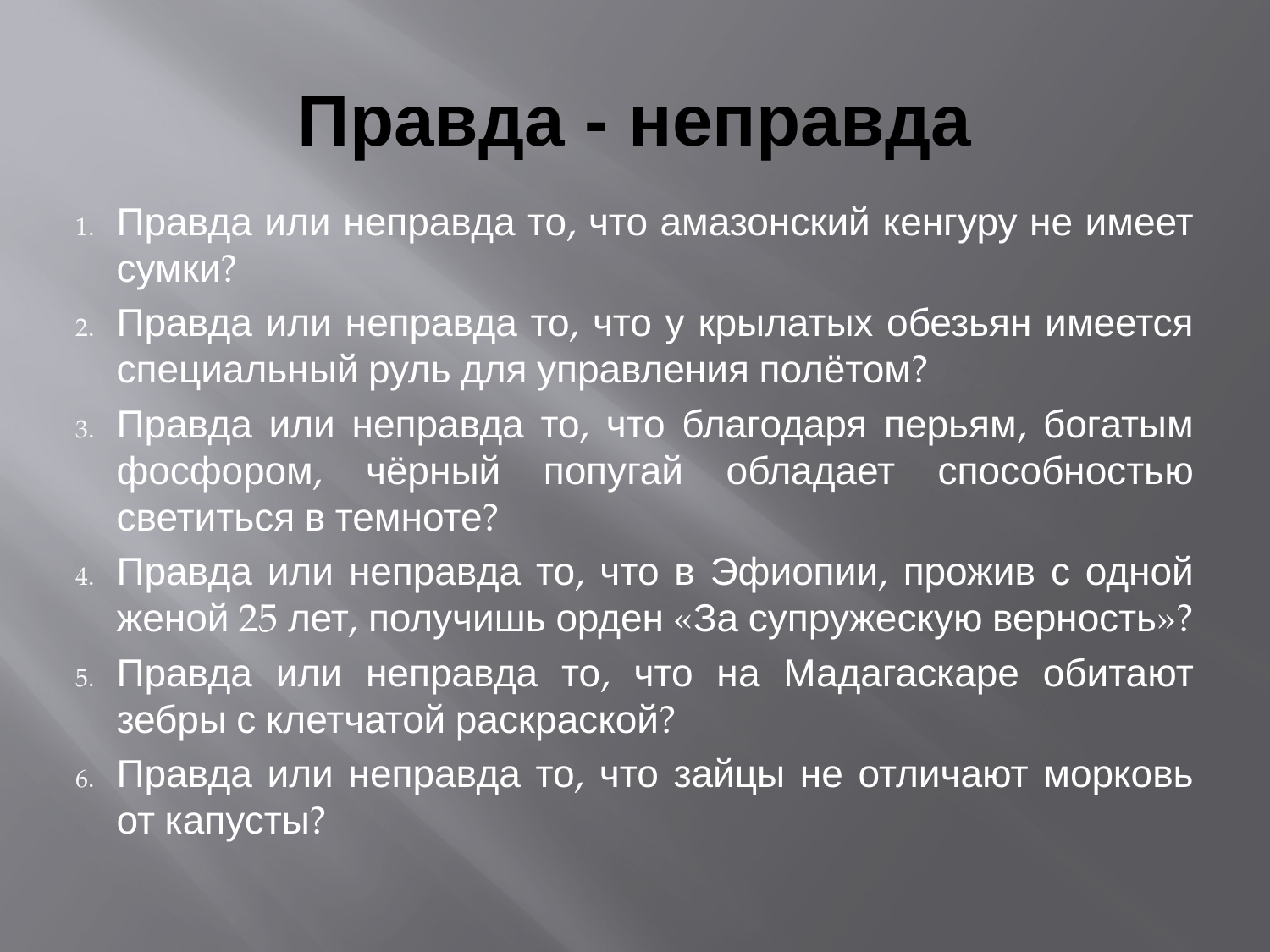

# Правда - неправда
Правда или неправда то, что амазонский кенгуру не имеет сумки?
Правда или неправда то, что у крылатых обезьян имеется специальный руль для управления полётом?
Правда или неправда то, что благодаря перьям, богатым фосфором, чёрный попугай обладает способностью светиться в темноте?
Правда или неправда то, что в Эфиопии, прожив с одной женой 25 лет, получишь орден «За супружескую верность»?
Правда или неправда то, что на Мадагаскаре обитают зебры с клетчатой раскраской?
Правда или неправда то, что зайцы не отличают морковь от капусты?